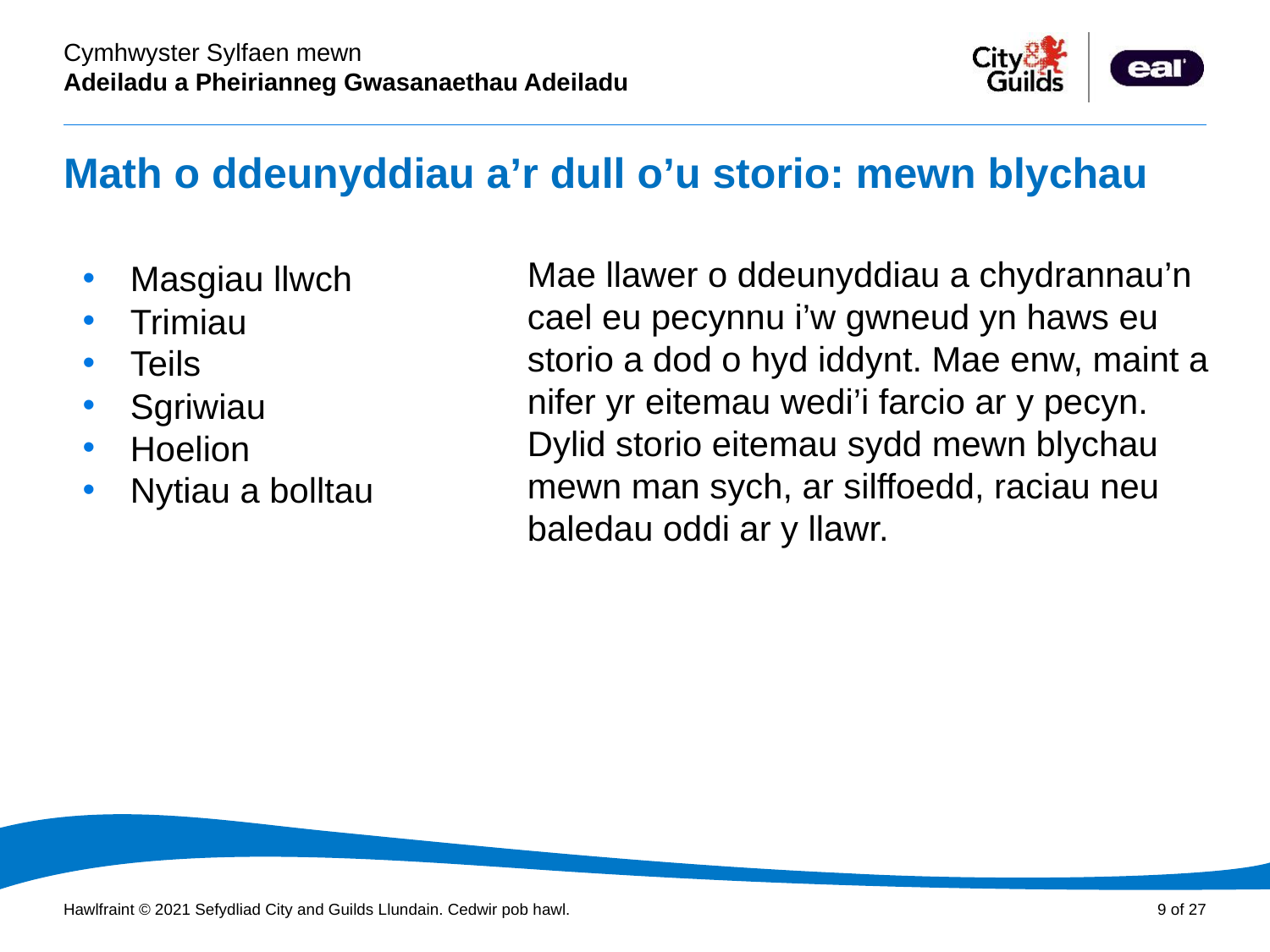

# Math o ddeunyddiau a’r dull o’u storio: mewn blychau

Cyflwyniad PowerPoint
Mae llawer o ddeunyddiau a chydrannau’n cael eu pecynnu i’w gwneud yn haws eu storio a dod o hyd iddynt. Mae enw, maint a nifer yr eitemau wedi’i farcio ar y pecyn. Dylid storio eitemau sydd mewn blychau mewn man sych, ar silffoedd, raciau neu baledau oddi ar y llawr.
Masgiau llwch
Trimiau
Teils
Sgriwiau
Hoelion
Nytiau a bolltau